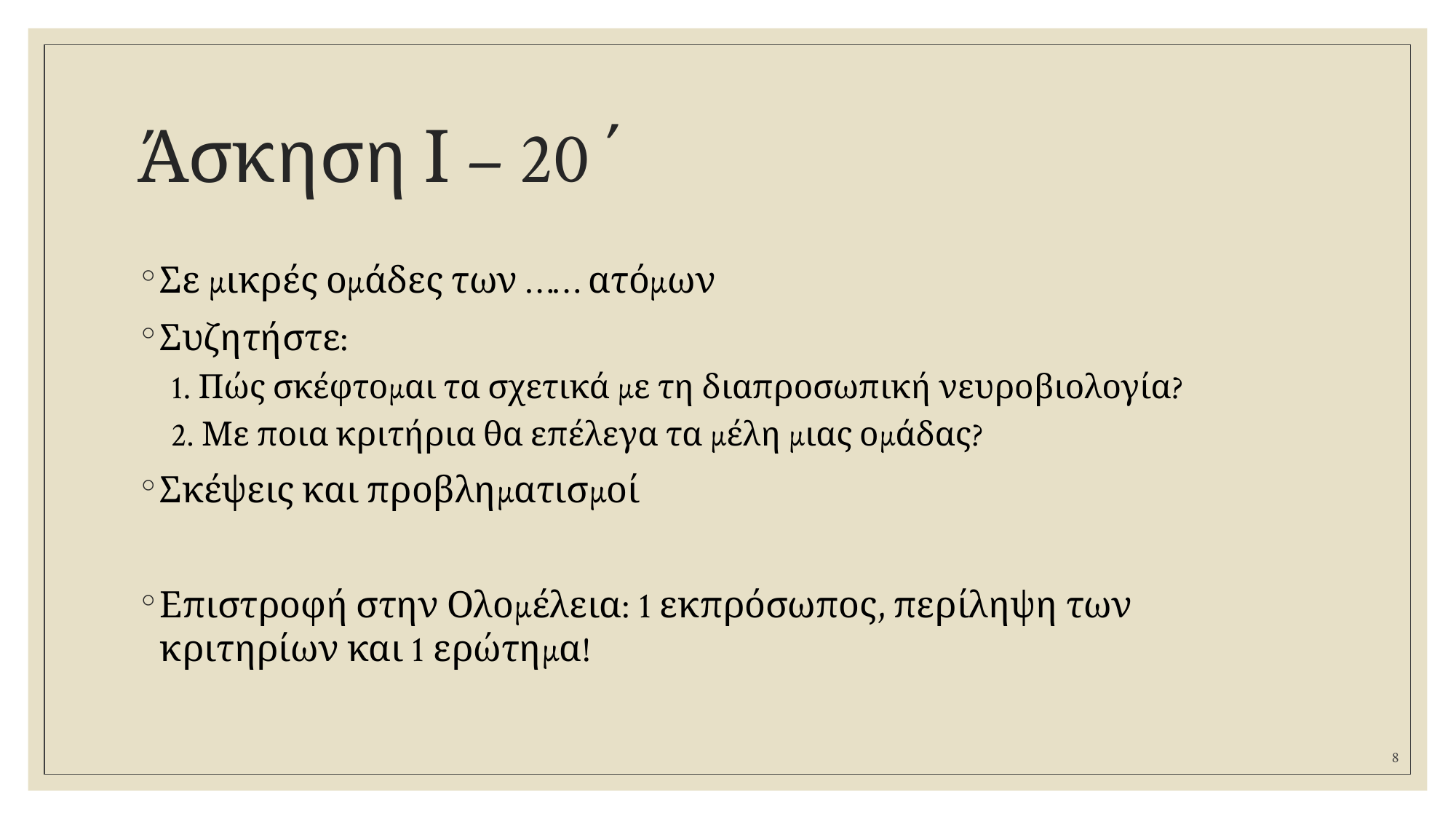

# Άσκηση Ι – 20΄
Σε μικρές ομάδες των …… ατόμων
Συζητήστε:
1. Πώς σκέφτομαι τα σχετικά με τη διαπροσωπική νευροβιολογία?
2. Με ποια κριτήρια θα επέλεγα τα μέλη μιας ομάδας?
Σκέψεις και προβληματισμοί

Επιστροφή στην Ολομέλεια: 1 εκπρόσωπος, περίληψη των κριτηρίων και 1 ερώτημα!
8